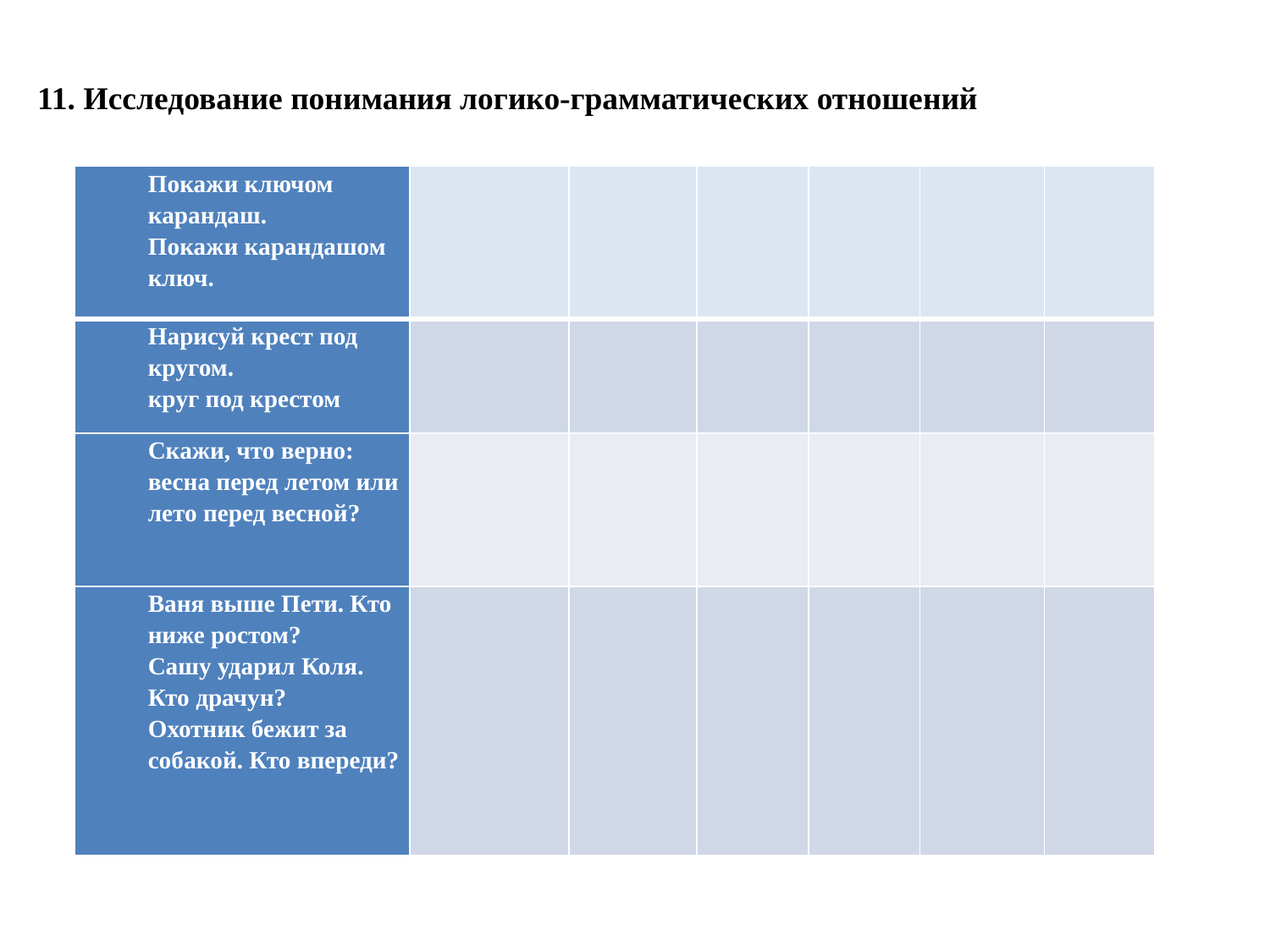

11. Исследование понимания логико-грамматических отношений
| Покажи ключом карандаш. Покажи карандашом ключ. |  |  |  |  |  |  |
| --- | --- | --- | --- | --- | --- | --- |
| Нарисуй крест под кругом. круг под крестом |  |  |  |  |  |  |
| Скажи, что верно: весна перед летом или лето перед весной? |  |  |  |  |  |  |
| Ваня выше Пети. Кто ниже ростом? Сашу ударил Коля. Кто драчун? Охотник бежит за собакой. Кто впереди? |  |  |  |  |  |  |